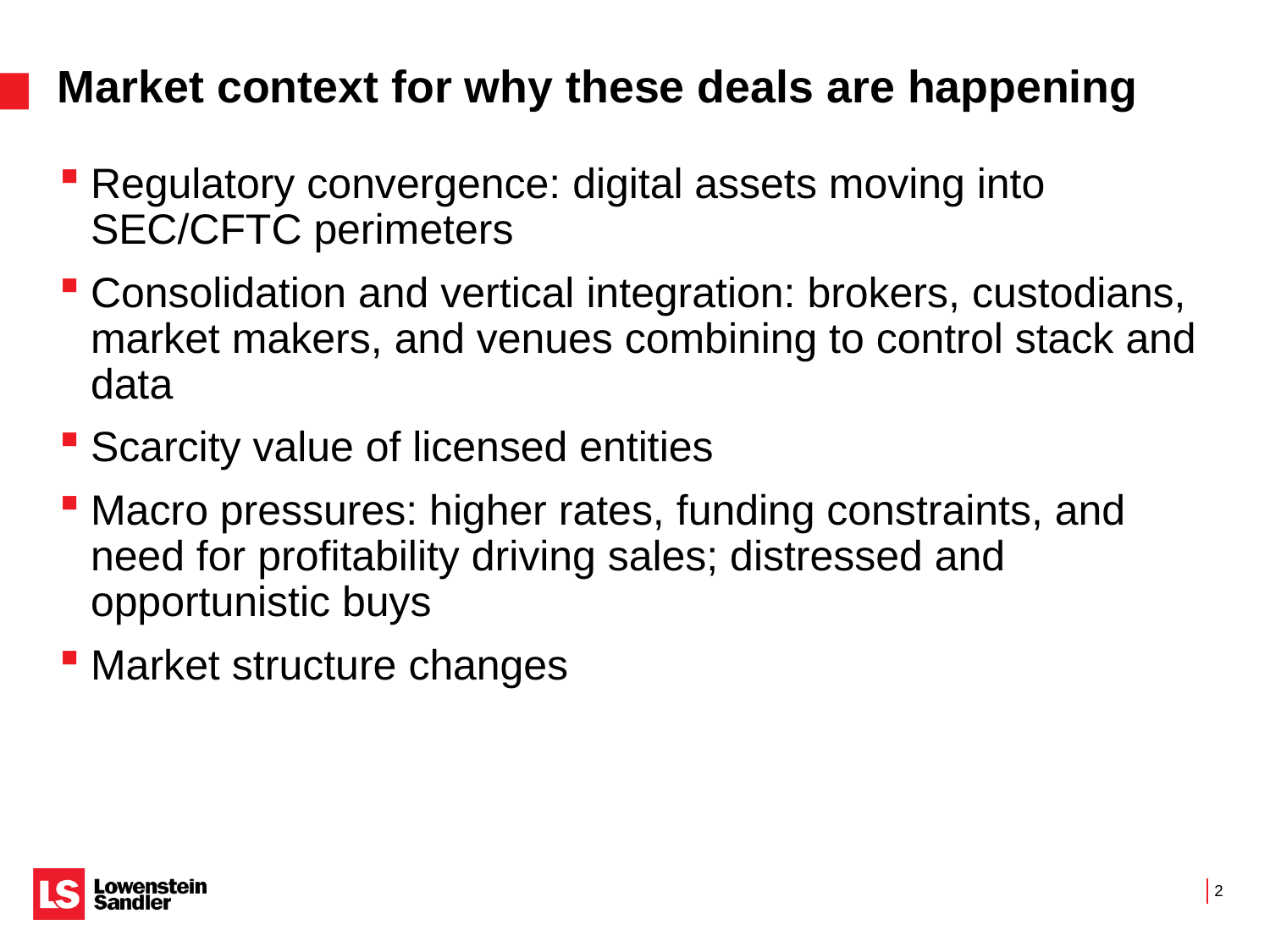

# Market context for why these deals are happening
Regulatory convergence: digital assets moving into SEC/CFTC perimeters
Consolidation and vertical integration: brokers, custodians, market makers, and venues combining to control stack and data
Scarcity value of licensed entities
Macro pressures: higher rates, funding constraints, and need for profitability driving sales; distressed and opportunistic buys
Market structure changes